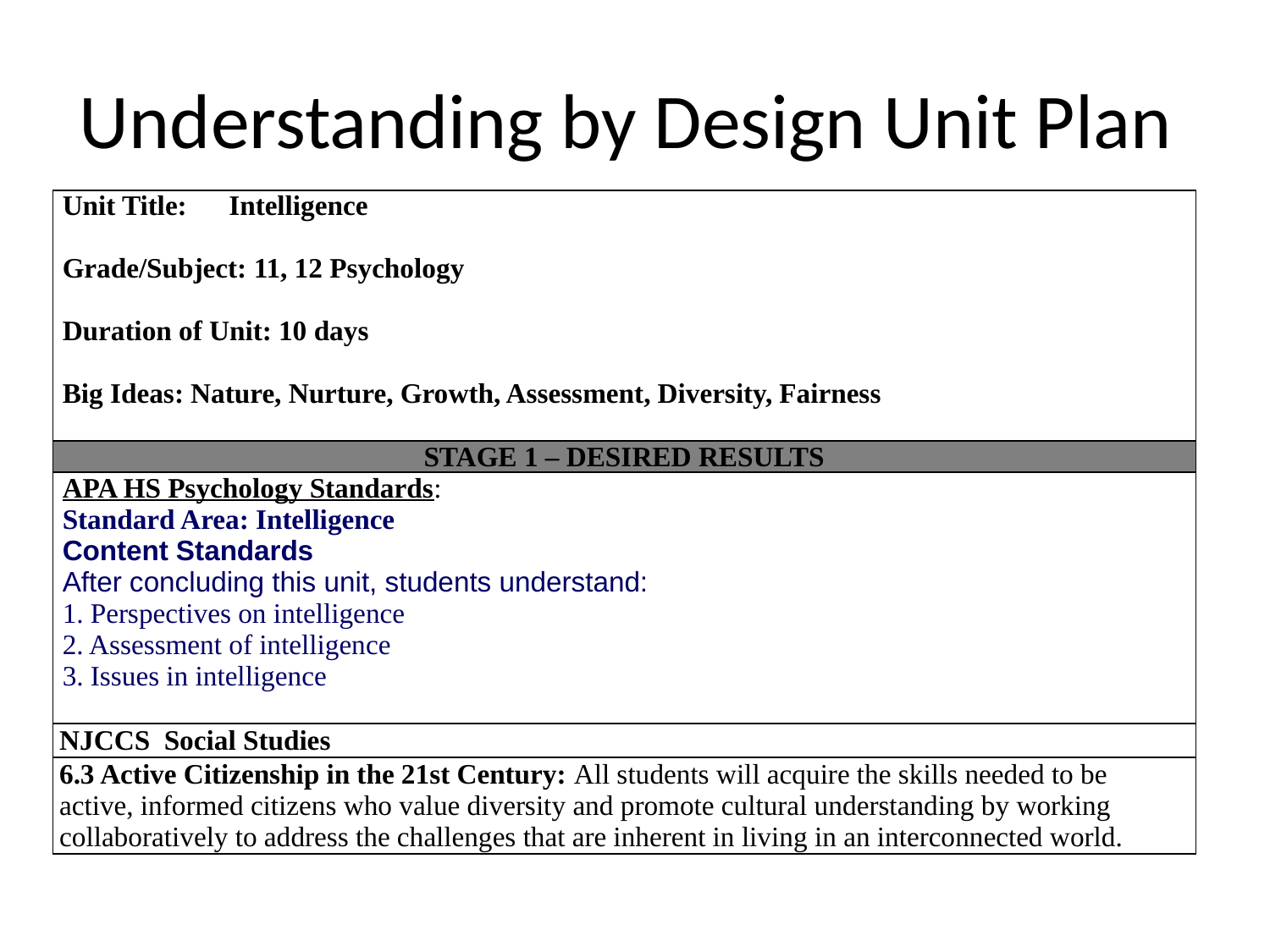

# Understanding by Design Unit Plan
| Unit Title: Intelligence Grade/Subject: 11, 12 Psychology   Duration of Unit: 10 days   Big Ideas: Nature, Nurture, Growth, Assessment, Diversity, Fairness |
| --- |
| STAGE 1 – DESIRED RESULTS |
| APA HS Psychology Standards: Standard Area: Intelligence Content Standards After concluding this unit, students understand: 1. Perspectives on intelligence 2. Assessment of intelligence 3. Issues in intelligence |
| NJCCS Social Studies |
| 6.3 Active Citizenship in the 21st Century: All students will acquire the skills needed to be active, informed citizens who value diversity and promote cultural understanding by working collaboratively to address the challenges that are inherent in living in an interconnected world. |